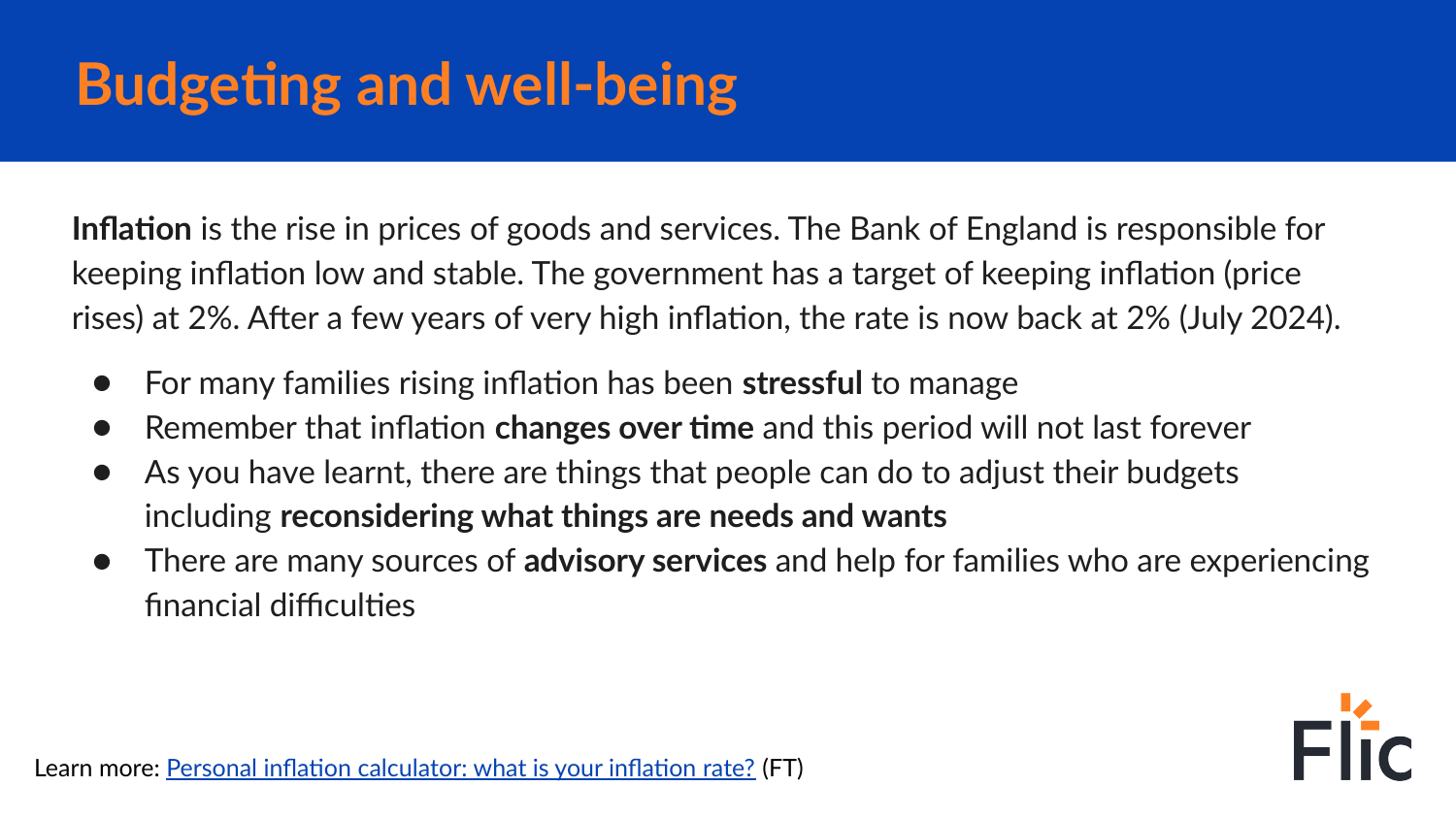

Budgeting and well-being
Inflation is the rise in prices of goods and services. The Bank of England is responsible for keeping inflation low and stable. The government has a target of keeping inflation (price rises) at 2%. After a few years of very high inflation, the rate is now back at 2% (July 2024).
For many families rising inflation has been stressful to manage
Remember that inflation changes over time and this period will not last forever
As you have learnt, there are things that people can do to adjust their budgets including reconsidering what things are needs and wants
There are many sources of advisory services and help for families who are experiencing financial difficulties
Learn more: Personal inflation calculator: what is your inflation rate? (FT)